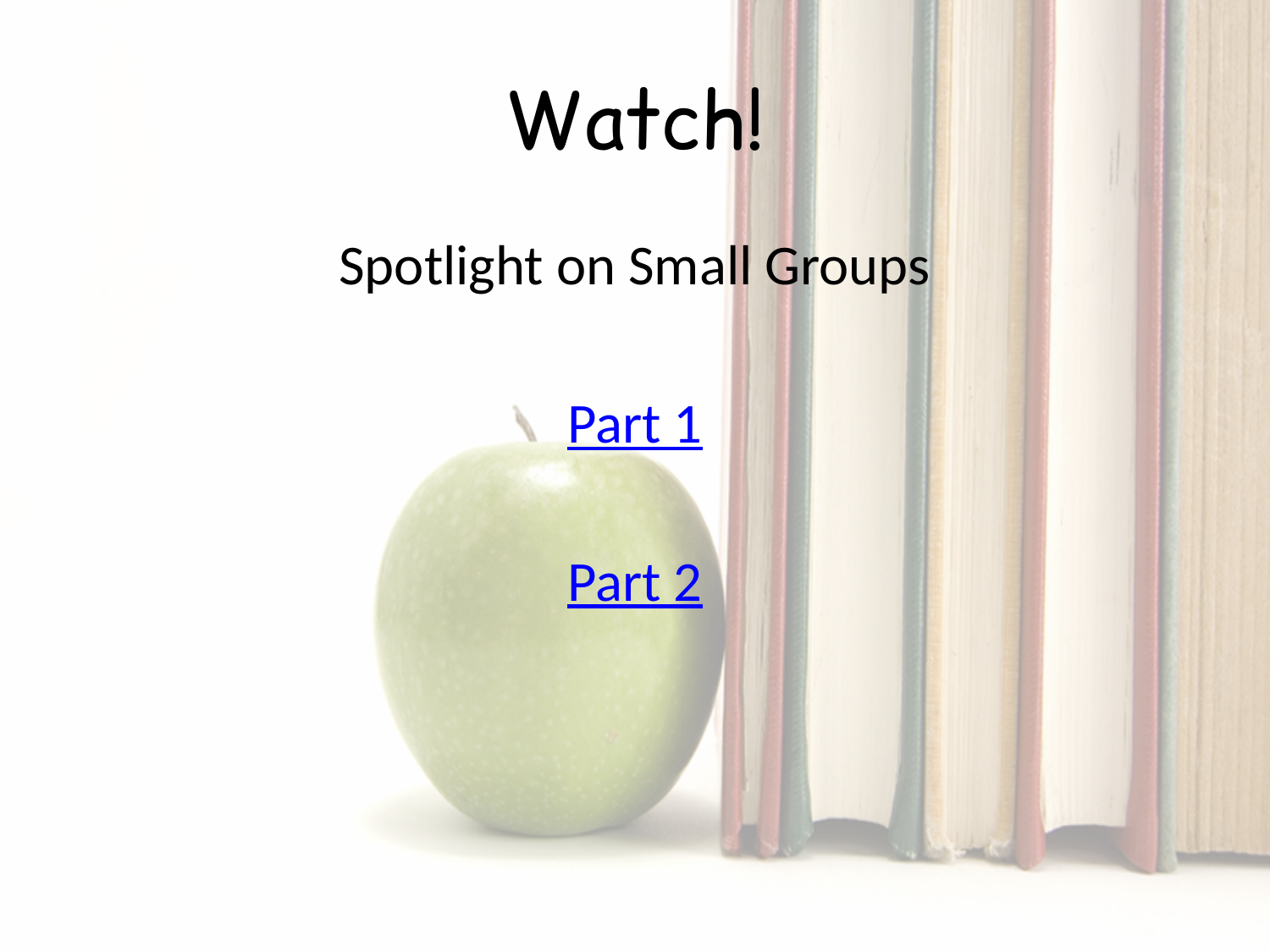

# Watch!
Spotlight on Small Groups

Part 1

Part 2